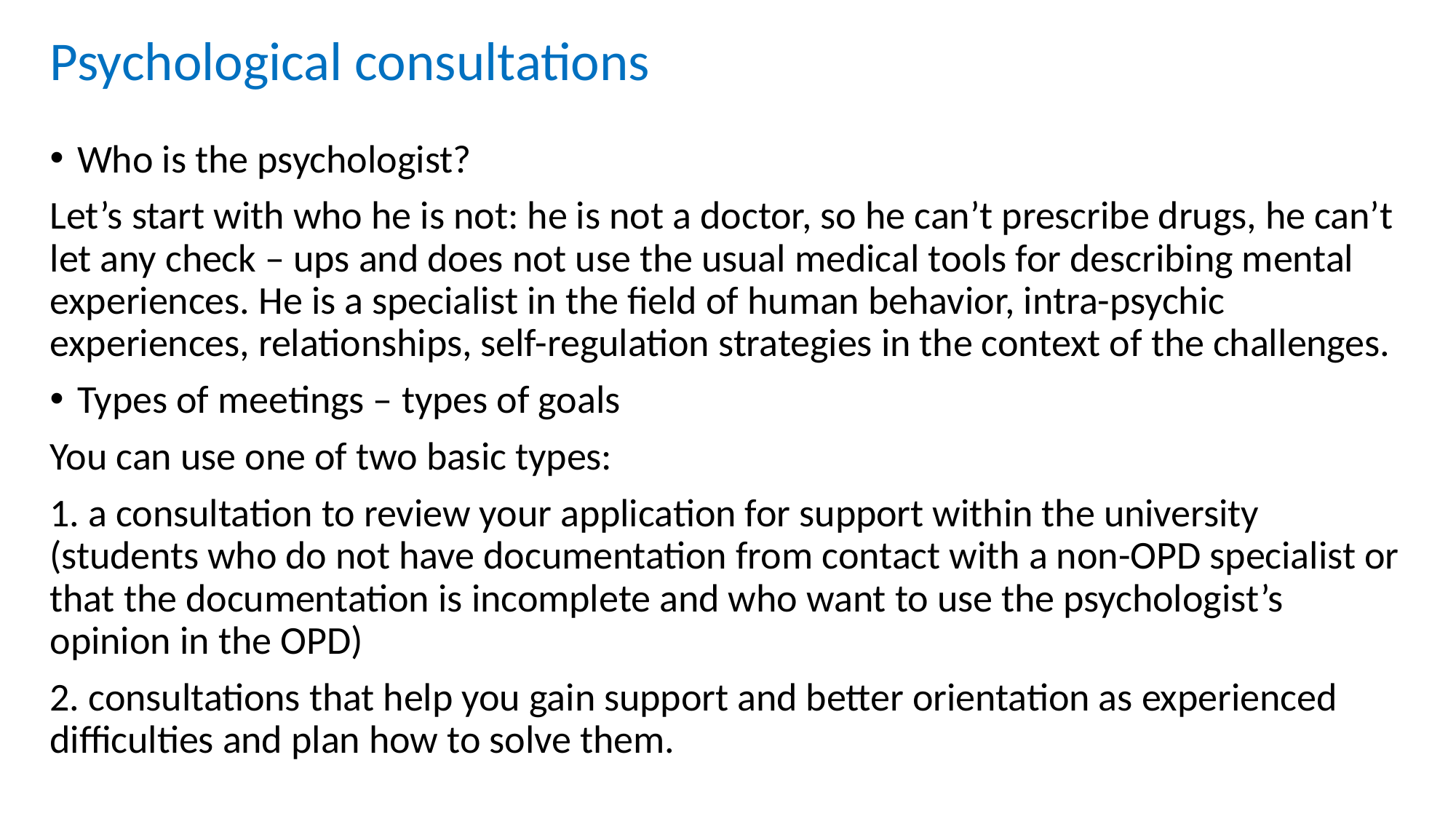

# Psychological consultations
Who is the psychologist?
Let’s start with who he is not: he is not a doctor, so he can’t prescribe drugs, he can’t let any check – ups and does not use the usual medical tools for describing mental experiences. He is a specialist in the field of human behavior, intra-psychic experiences, relationships, self-regulation strategies in the context of the challenges.
Types of meetings – types of goals
You can use one of two basic types:
1. a consultation to review your application for support within the university (students who do not have documentation from contact with a non-OPD specialist or that the documentation is incomplete and who want to use the psychologist’s opinion in the OPD)
2. consultations that help you gain support and better orientation as experienced difficulties and plan how to solve them.